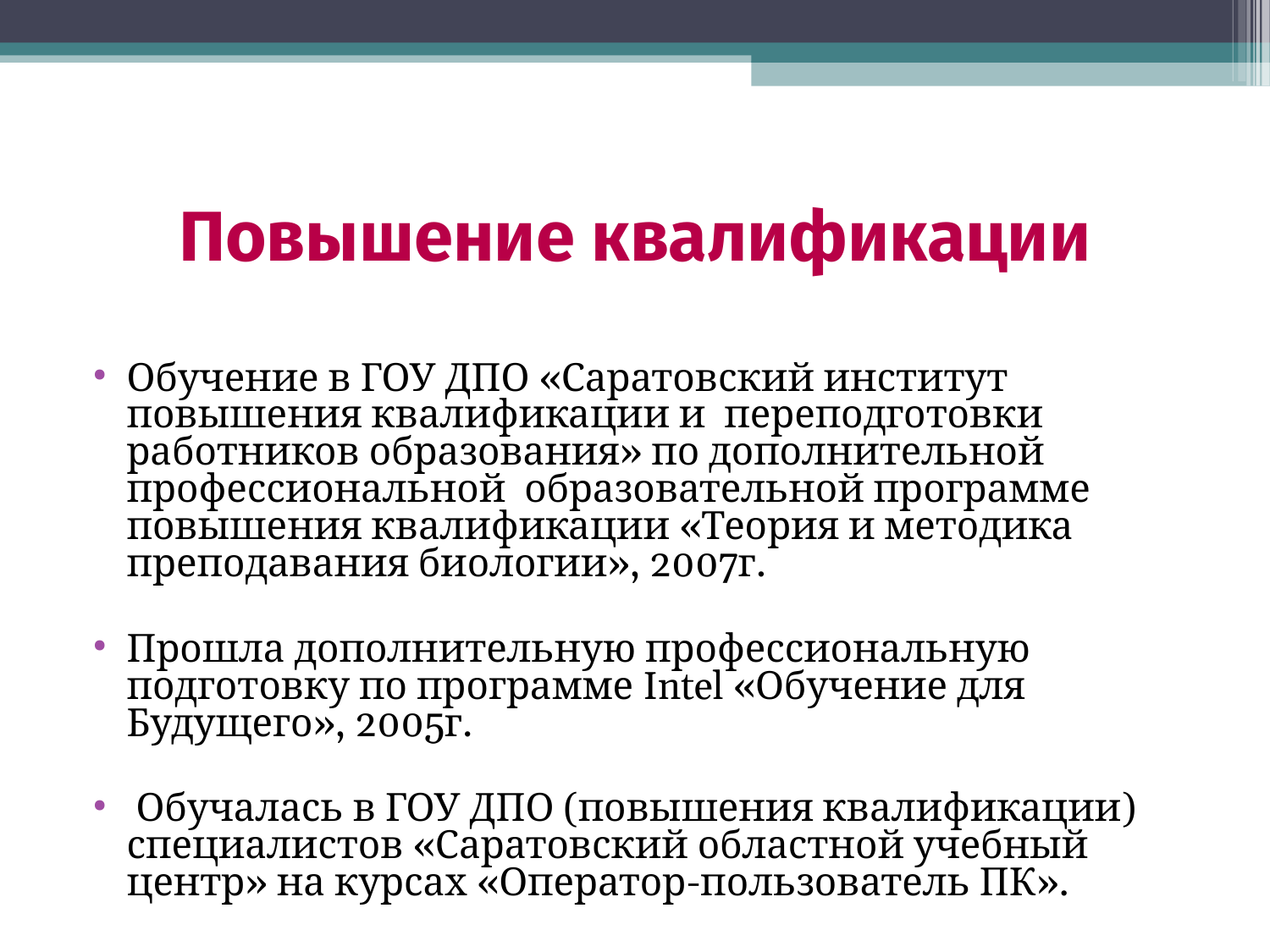

Повышение квалификации

Обучение в ГОУ ДПО «Саратовский институт повышения квалификации и  переподготовки работников образования» по дополнительной профессиональной  образовательной программе повышения квалификации «Теория и методика преподавания биологии», 2007г.

Прошла дополнительную профессиональную подготовку по программе Intel «Обучение для Будущего», 2005г.

 Обучалась в ГОУ ДПО (повышения квалификации) специалистов «Саратовский областной учебный центр» на курсах «Оператор-пользователь ПК».